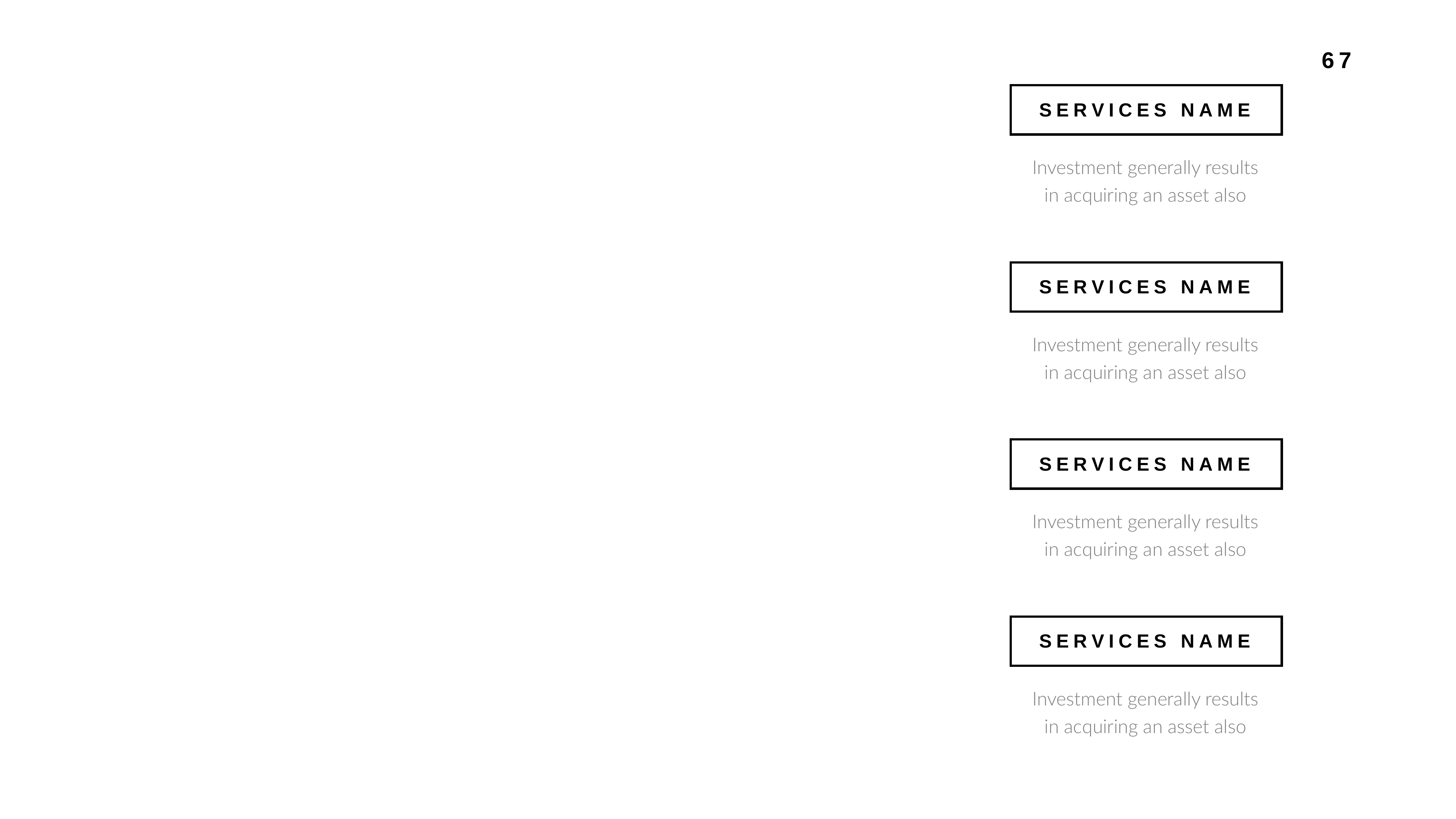

SERVICES NAME
Investment generally results in acquiring an asset also

SERVICES NAME
Investment generally results in acquiring an asset also

SERVICES NAME
Investment generally results in acquiring an asset also

SERVICES NAME
Investment generally results in acquiring an asset also